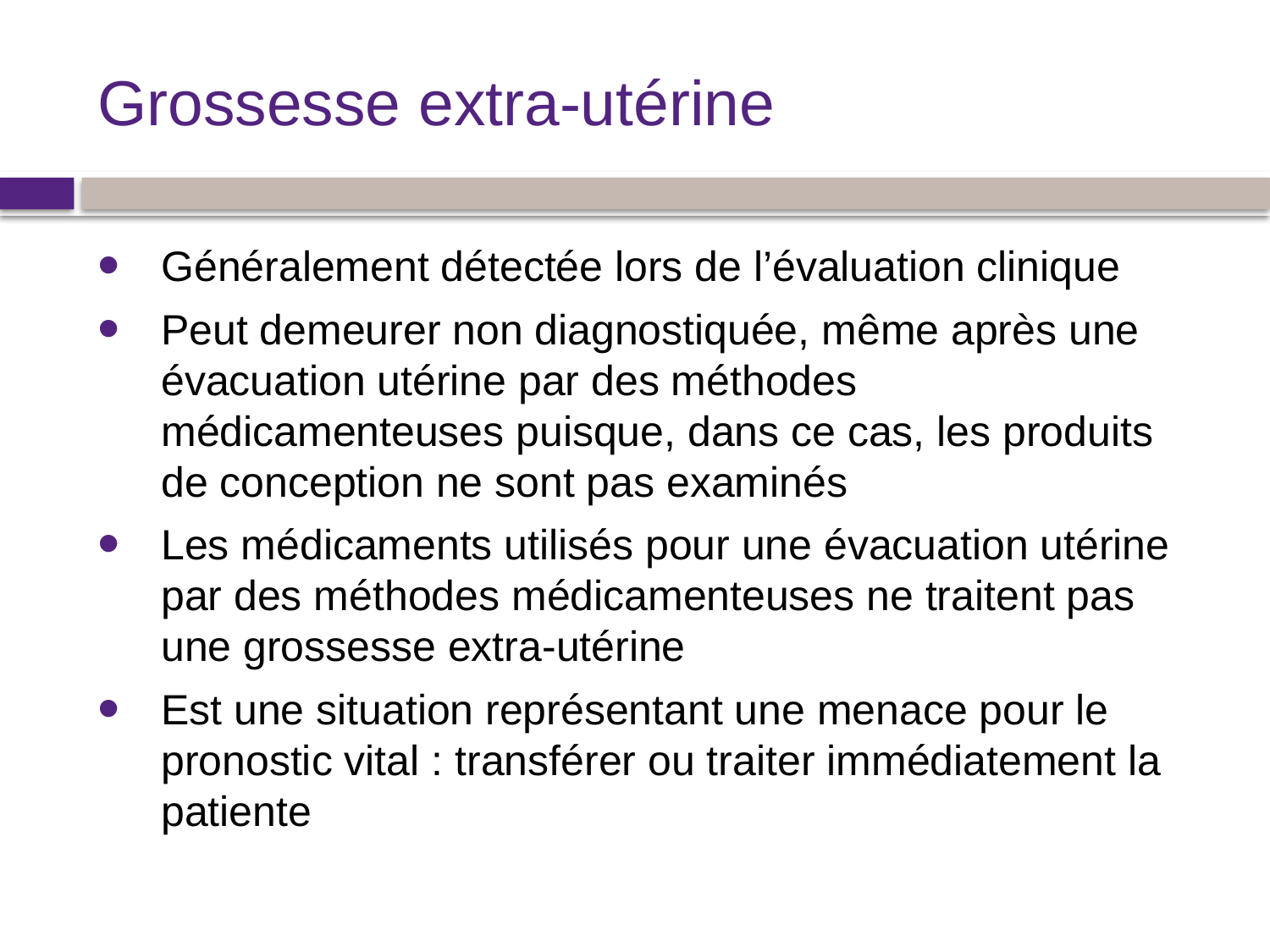

# Grossesse extra-utérine
Généralement détectée lors de l’évaluation clinique
Peut demeurer non diagnostiquée, même après une évacuation utérine par des méthodes médicamenteuses puisque, dans ce cas, les produits de conception ne sont pas examinés
Les médicaments utilisés pour une évacuation utérine par des méthodes médicamenteuses ne traitent pas une grossesse extra-utérine
Est une situation représentant une menace pour le pronostic vital : transférer ou traiter immédiatement la patiente